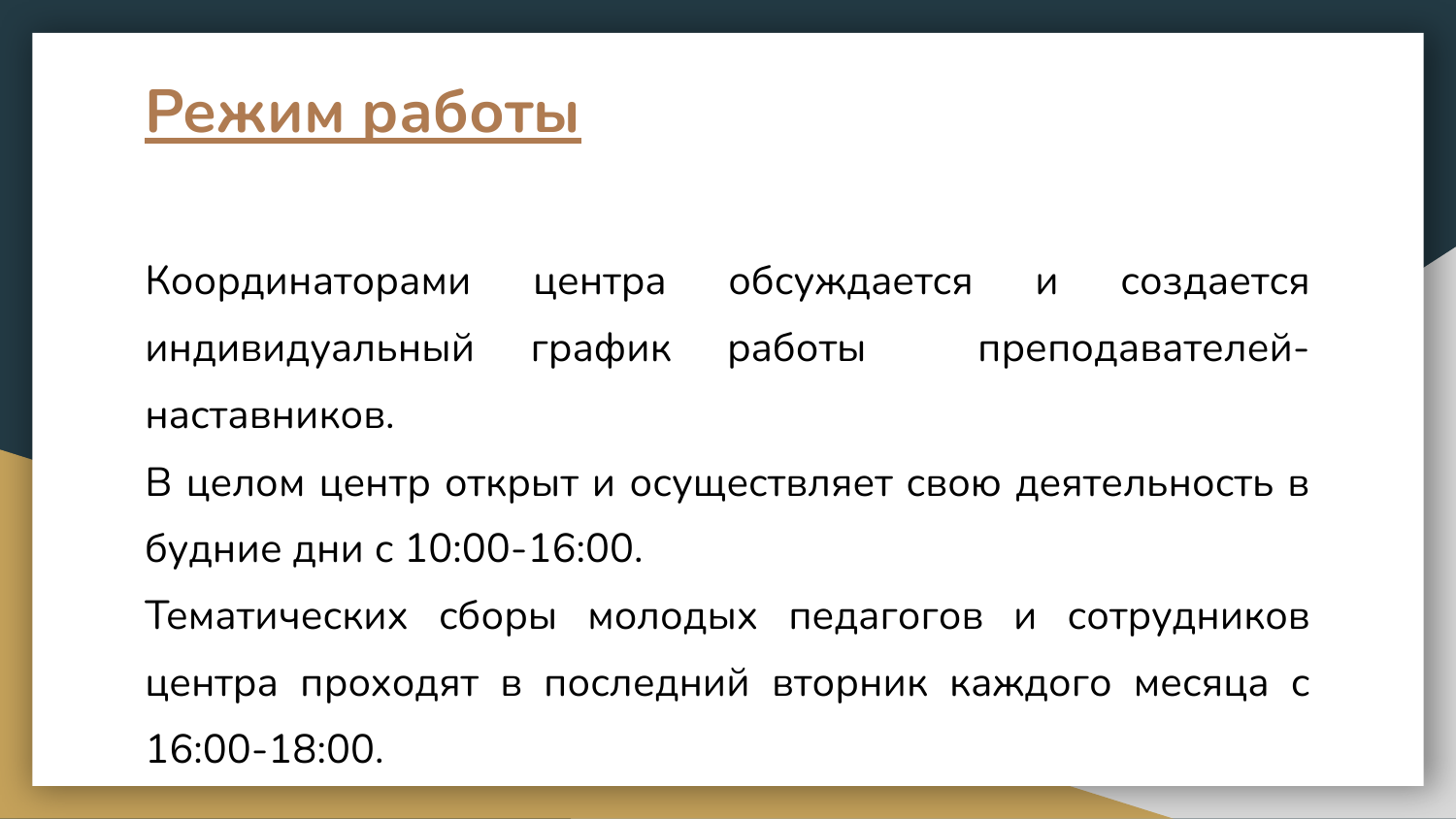

# Режим работы
Координаторами центра обсуждается и создается индивидуальный график работы  преподавателей- наставников.
В целом центр открыт и осуществляет свою деятельность в будние дни с 10:00-16:00.
Тематических сборы молодых педагогов и сотрудников центра проходят в последний вторник каждого месяца с 16:00-18:00.